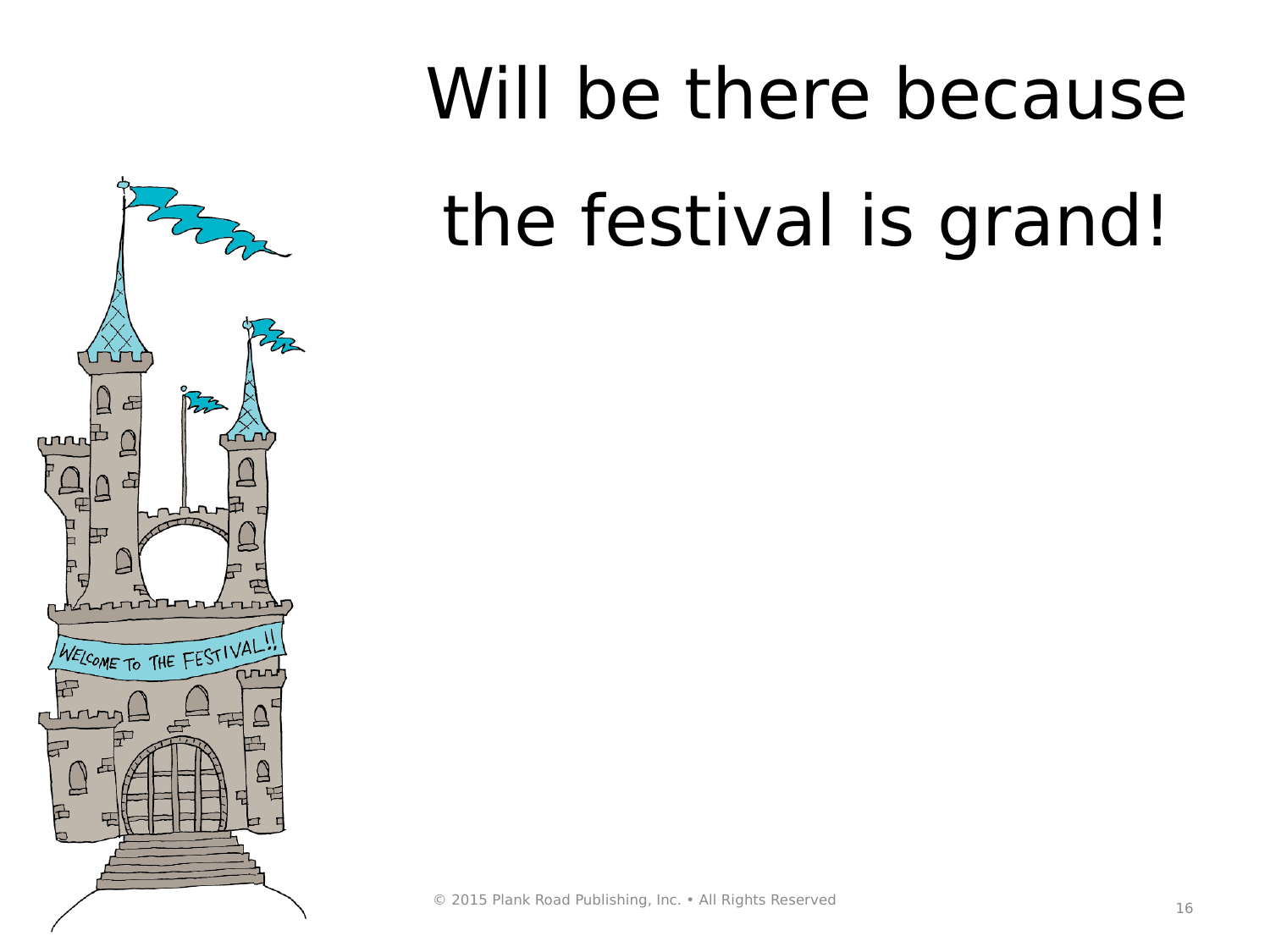

Will be there because the festival is grand!
16